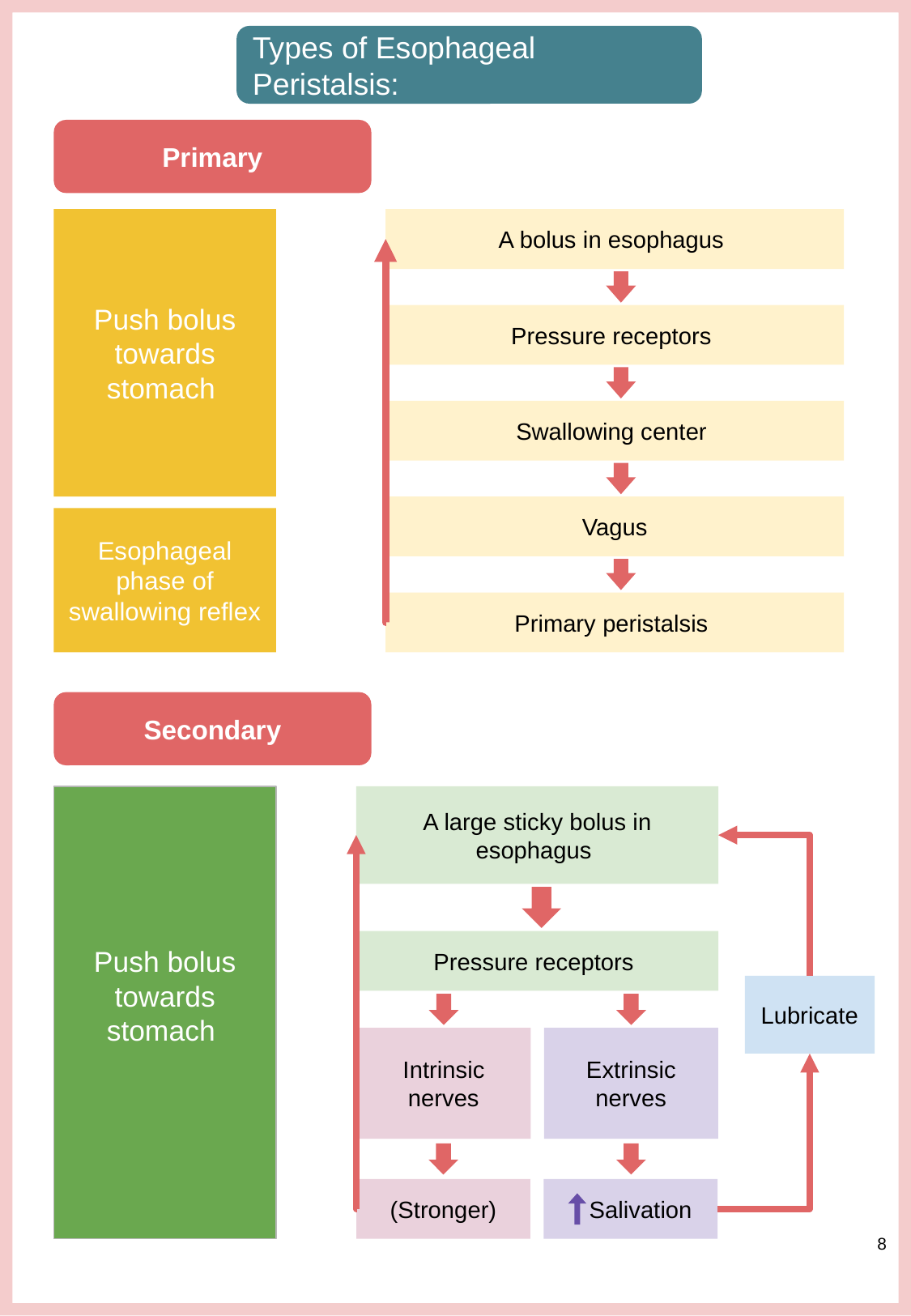

Types of Esophageal Peristalsis:
Primary
Push bolus towards stomach
A bolus in esophagus

Pressure receptors

Swallowing center

Vagus
Esophageal phase of swallowing reflex

Primary peristalsis
Secondary
A large sticky bolus in esophagus
Push bolus towards stomach

Pressure receptors
Lubricate

Intrinsic nerves
Extrinsic nerves

(Stronger)
    Salivation
8